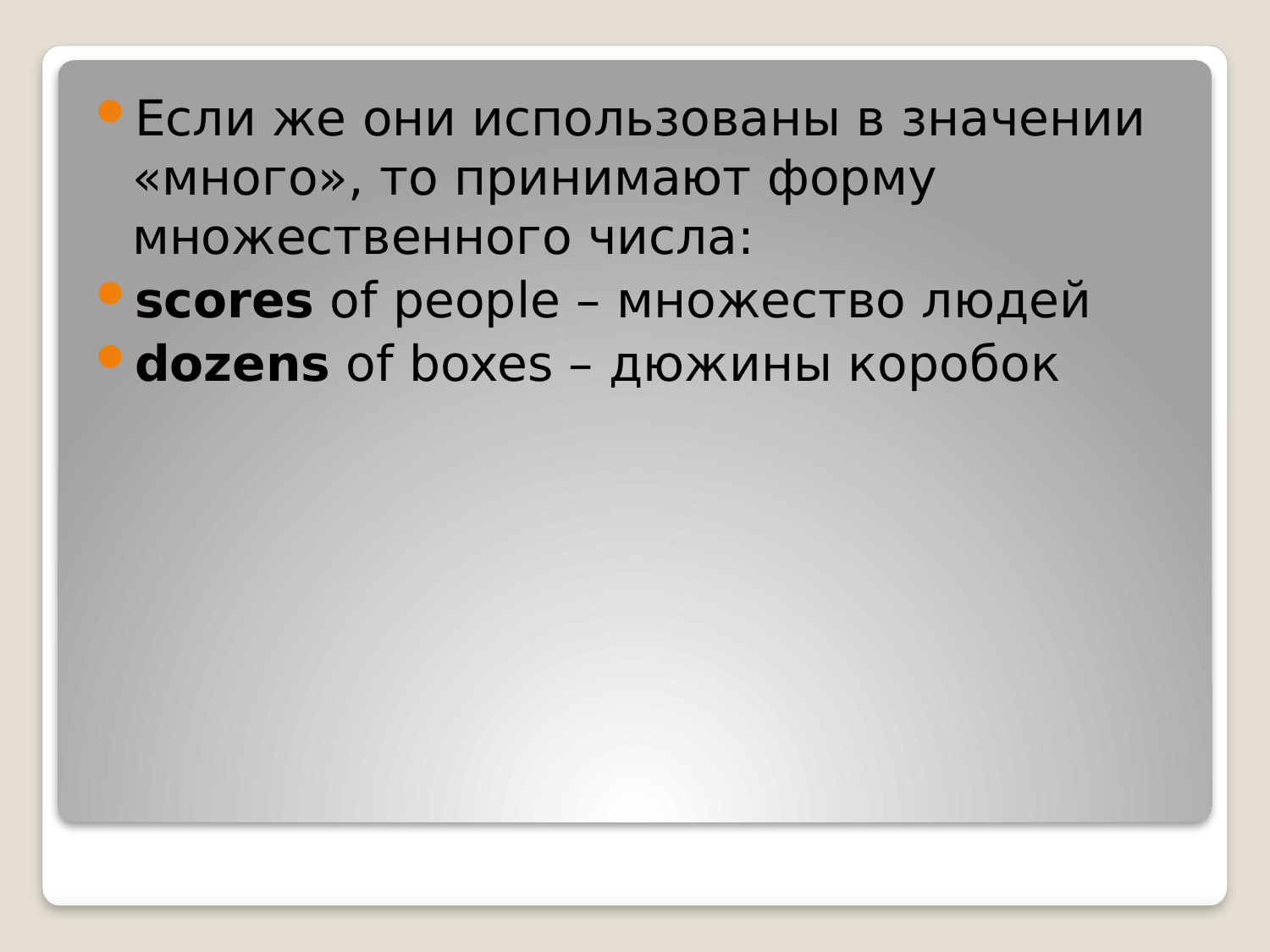

Если же они использованы в значении «много», то принимают форму множественного числа:
scores of people – множество людей
dozens of boxes – дюжины коробок

#